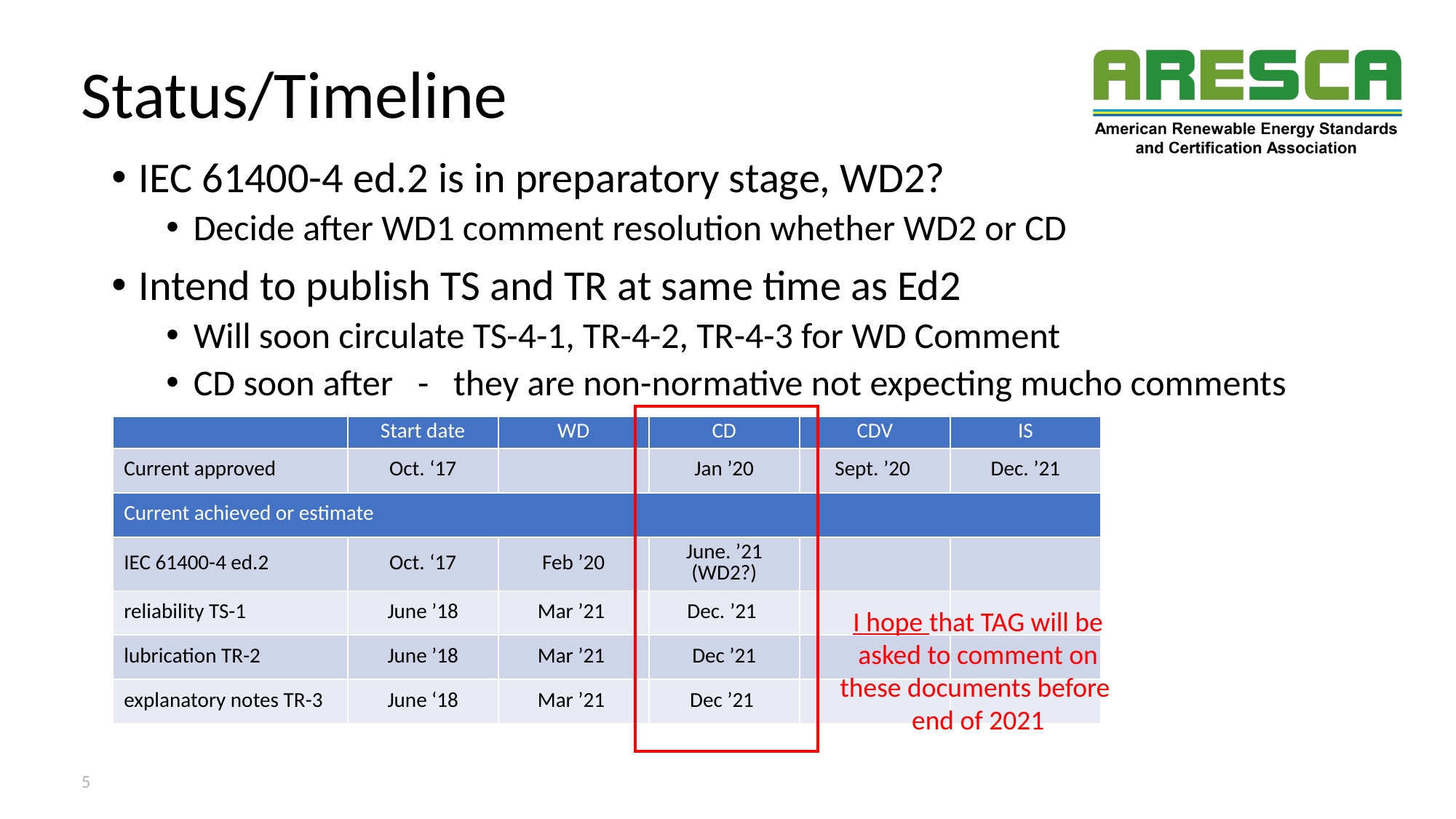

# Status/Timeline
IEC 61400-4 ed.2 is in preparatory stage, WD2?
Decide after WD1 comment resolution whether WD2 or CD
Intend to publish TS and TR at same time as Ed2
Will soon circulate TS-4-1, TR-4-2, TR-4-3 for WD Comment
CD soon after   -   they are non-normative not expecting mucho comments

|  | Start date | WD | CD | CDV | IS |
| --- | --- | --- | --- | --- | --- |
| Current approved | Oct. ‘17 |  | Jan ’20 | Sept. ’20 | Dec. ’21 |
| Current achieved or estimate |  |  |  |  |  |
| IEC 61400-4 ed.2 | Oct. ‘17 | Feb ’20 | June. ’21 (WD2?) |  |  |
| reliability TS-1 | June ’18 | Mar ’21 | Dec. ’21 |  |  |
| lubrication TR-2 | June ’18 | Mar ’21 | Dec ’21 |  |  |
| explanatory notes TR-3 | June ‘18 | Mar ’21 | Dec ’21 |  |  |
I hope that TAG will be
 asked to comment on
these documents before
end of 2021
5